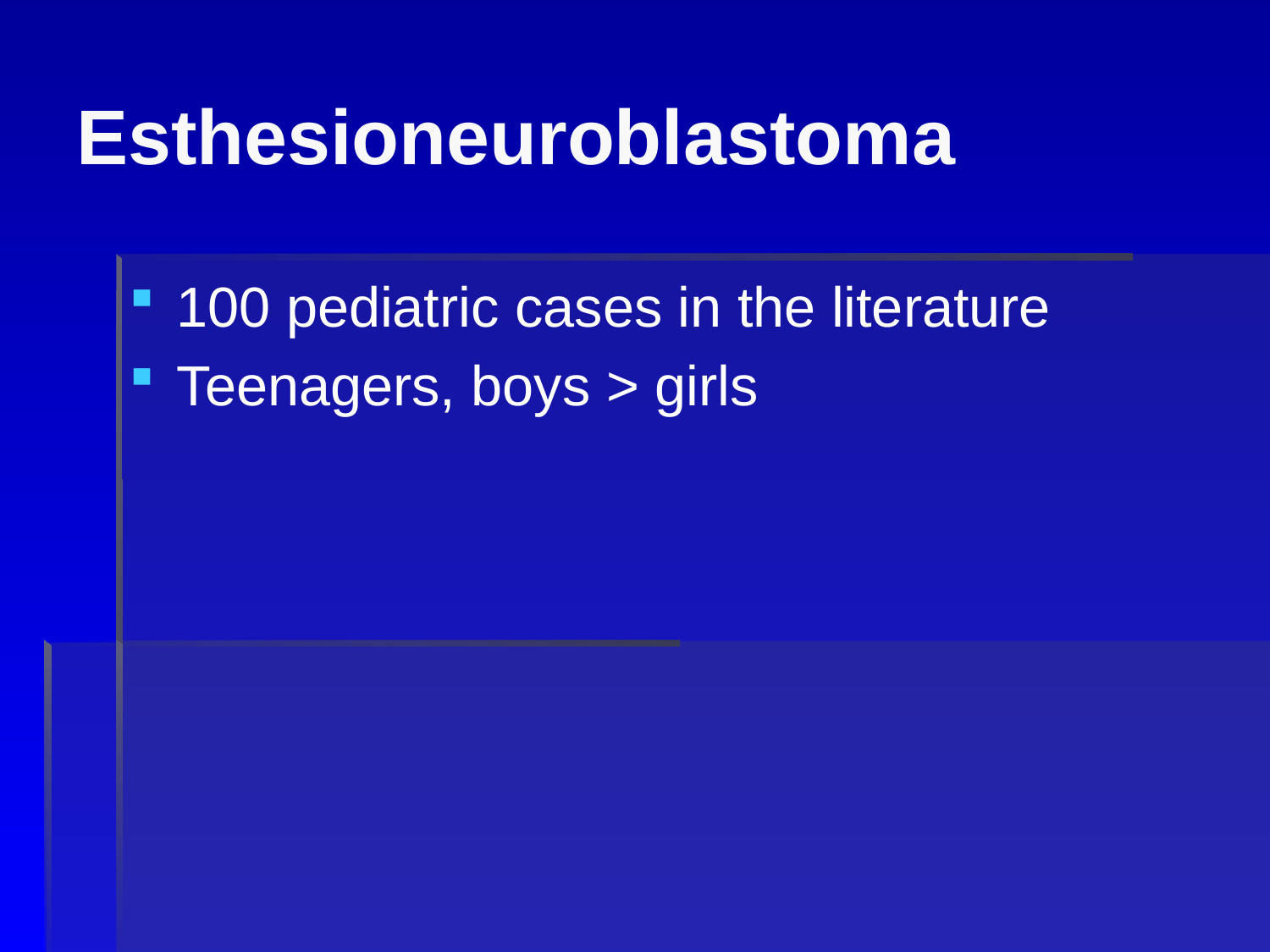

# Esthesioneuroblastoma
100 pediatric cases in the literature
Teenagers, boys > girls